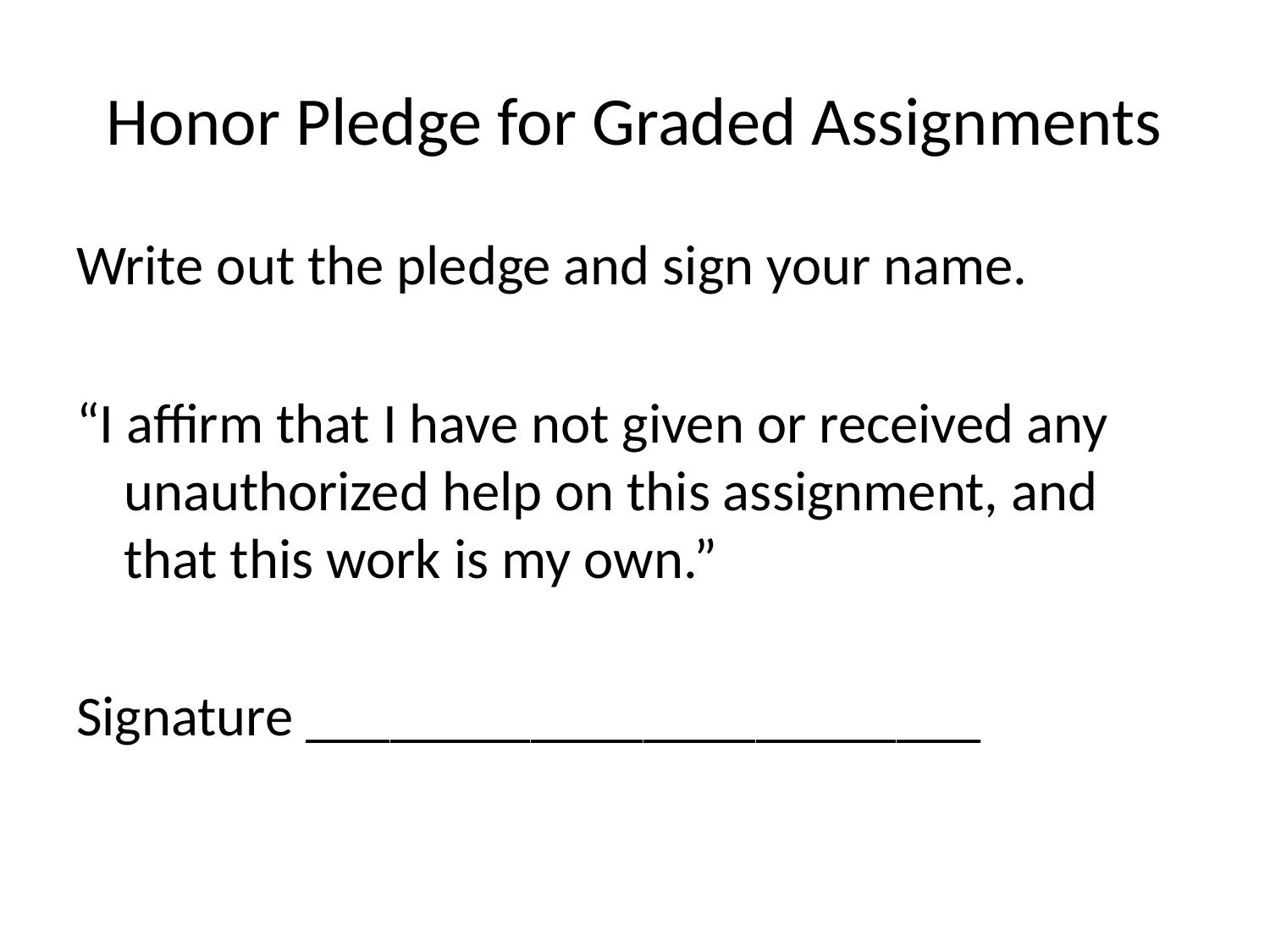

# Honor Pledge for Graded Assignments
Write out the pledge and sign your name.

“I affirm that I have not given or received any unauthorized help on this assignment, and that this work is my own.”

Signature ________________________